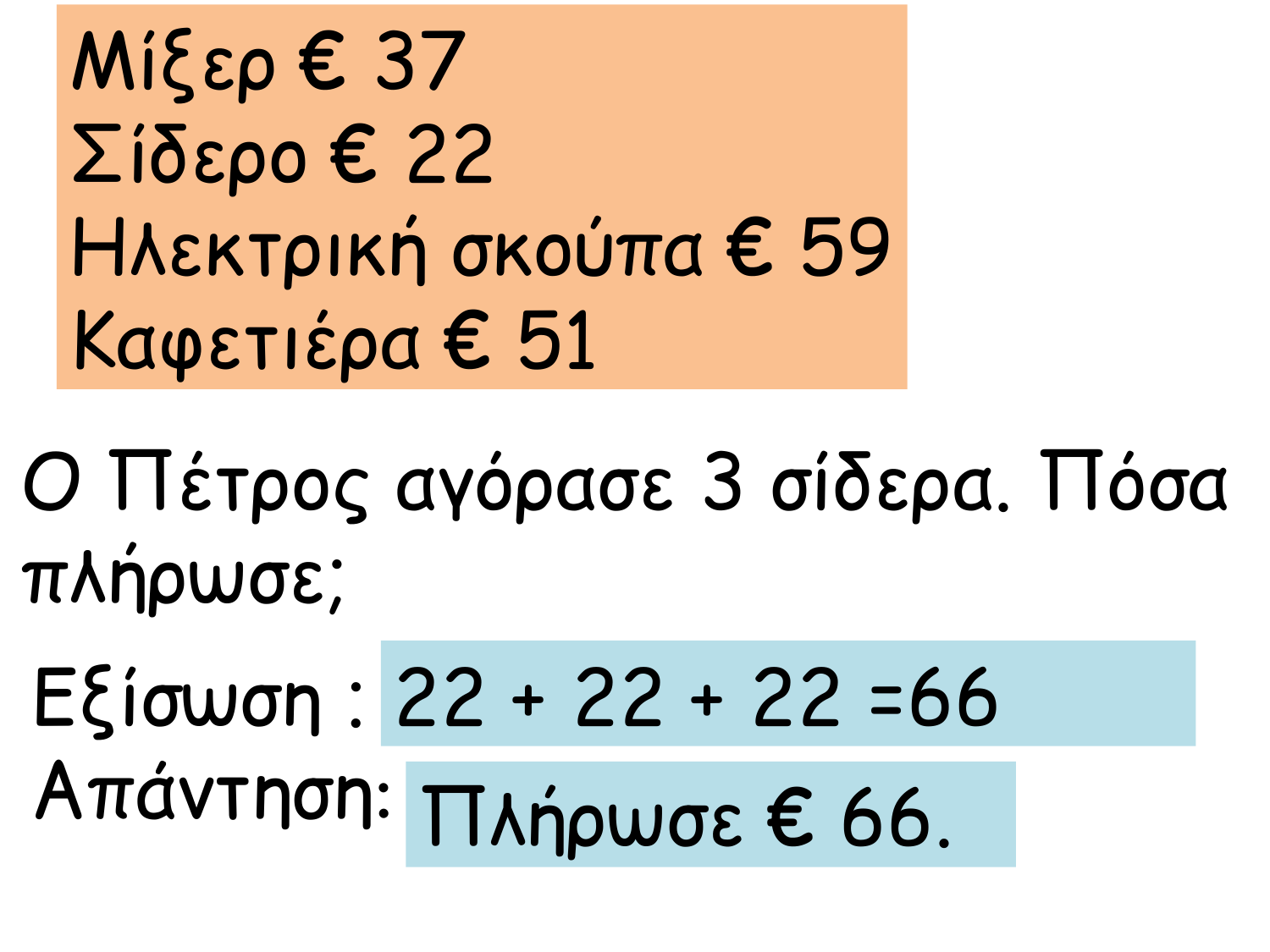

Μίξερ € 37
Σίδερο € 22
Ηλεκτρική σκούπα € 59
Καφετιέρα € 51
Ο Πέτρος αγόρασε 3 σίδερα. Πόσα
πλήρωσε;
Εξίσωση :
Απάντηση:
22 + 22 + 22 =66
Πλήρωσε € 66.